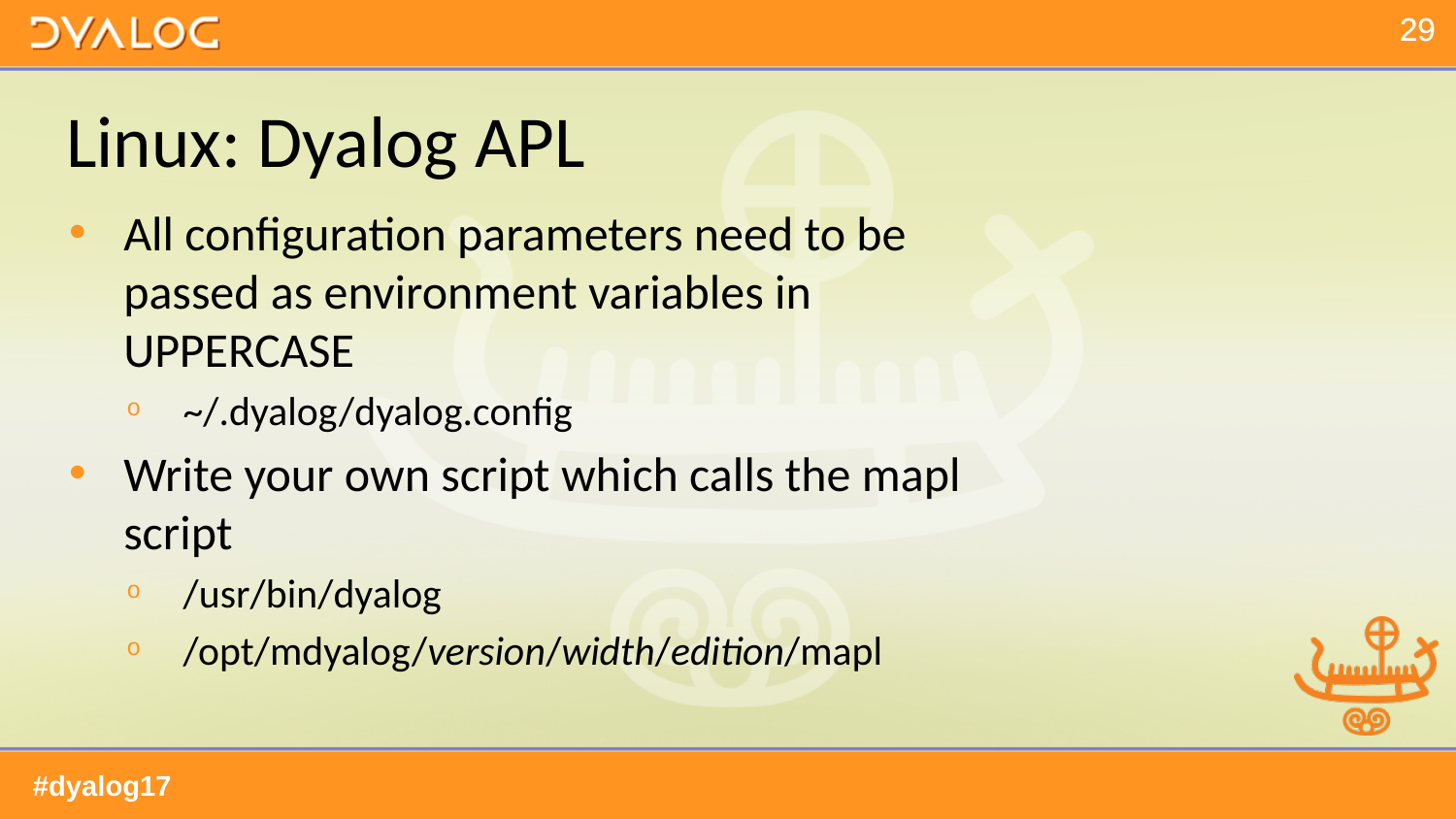

# Linux: Dyalog APL

All configuration parameters need to be passed as environment variables in UPPERCASE
~/.dyalog/dyalog.config
Write your own script which calls the mapl script
/usr/bin/dyalog
/opt/mdyalog/version/width/edition/mapl